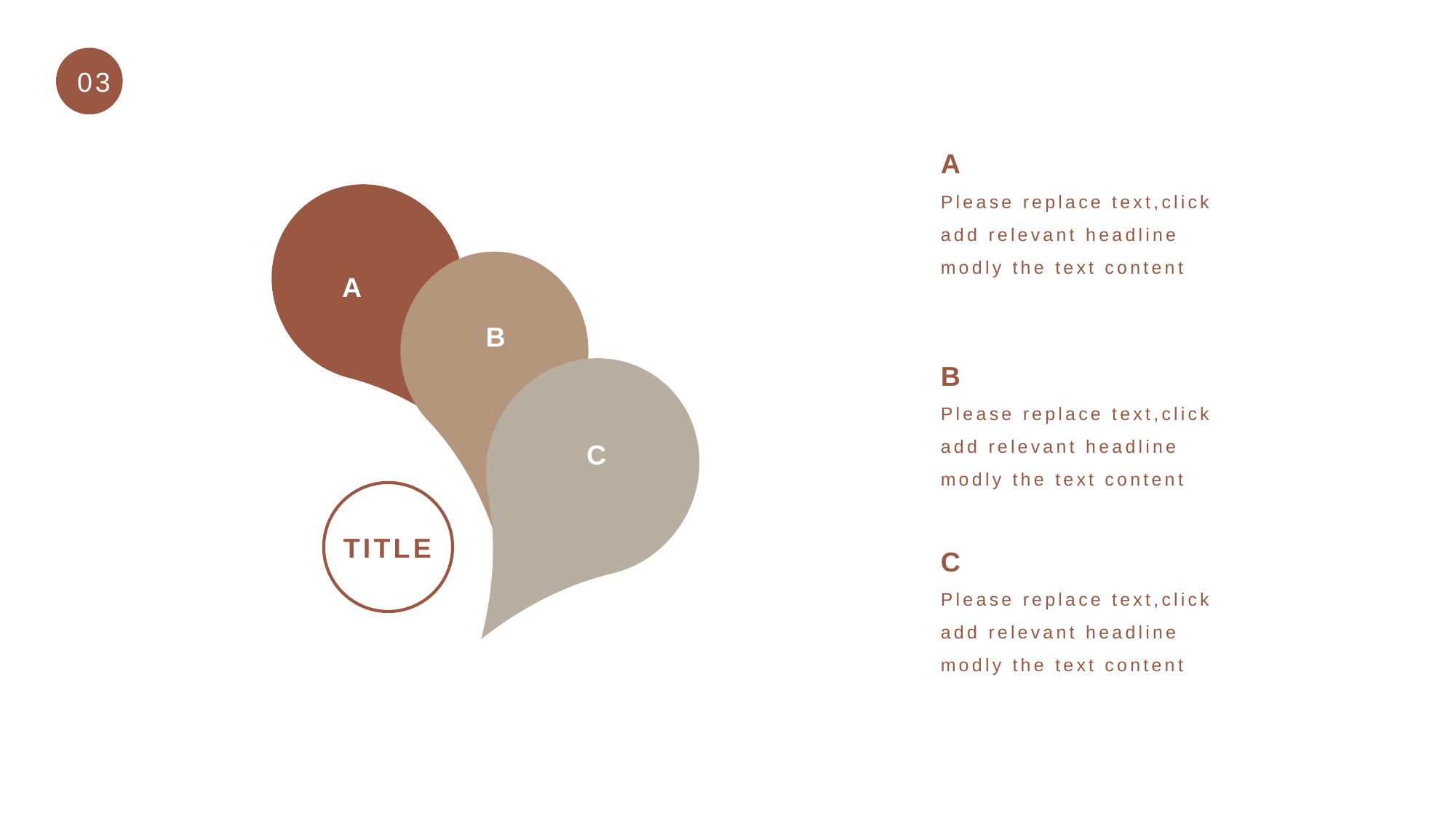

03

A
Please replace text,click add relevant headline modly the text content

A
B
B
Please replace text,click add relevant headline modly the text content

C

C
Please replace text,click add relevant headline modly the text content

TITLE